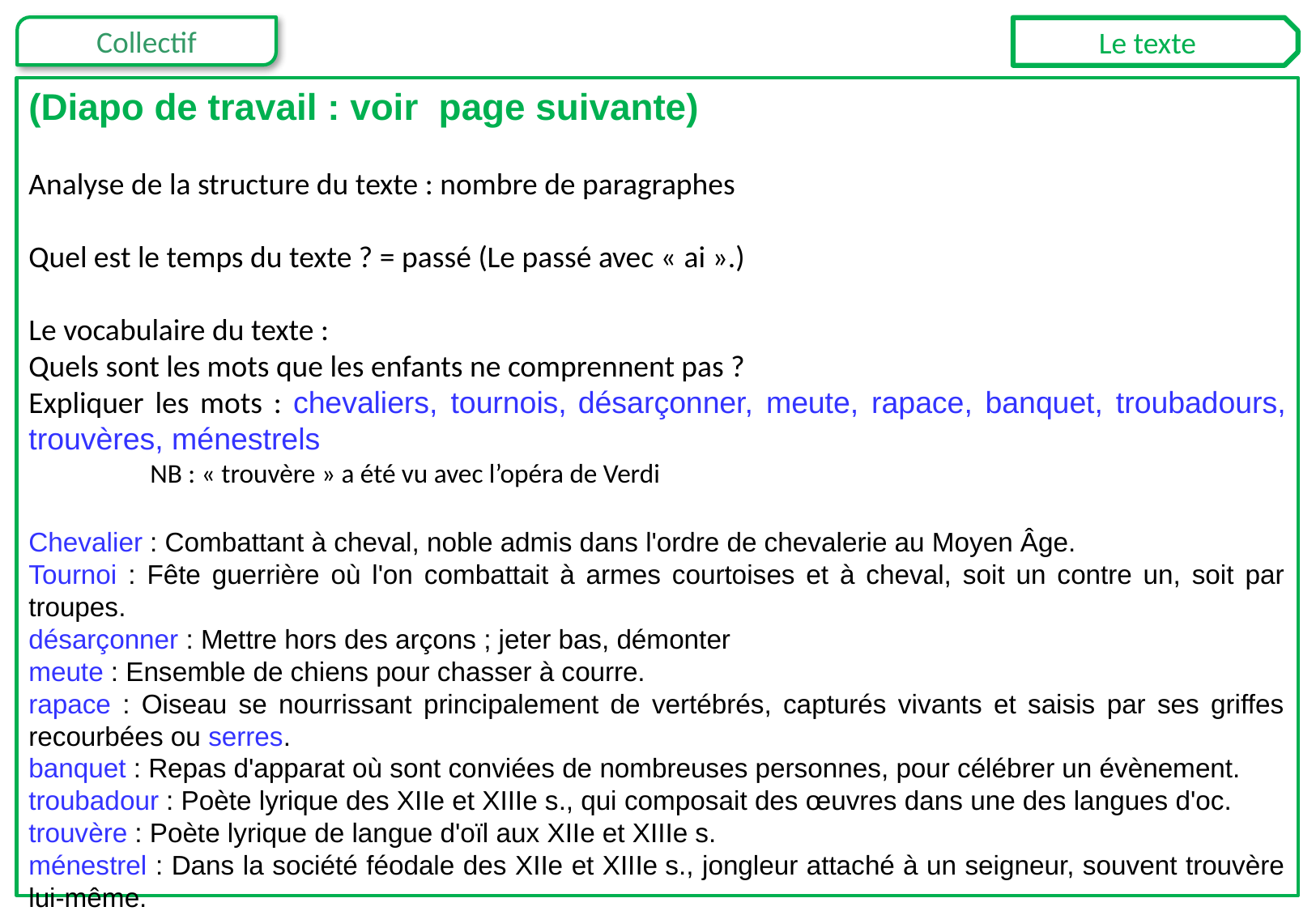

Le texte
(Diapo de travail : voir  page suivante)

Analyse de la structure du texte : nombre de paragraphes

Quel est le temps du texte ? = passé (Le passé avec « ai ».)

Le vocabulaire du texte :
Quels sont les mots que les enfants ne comprennent pas ?
Expliquer les mots : chevaliers, tournois, désarçonner, meute, rapace, banquet, troubadours, trouvères, ménestrels
	NB : « trouvère » a été vu avec l’opéra de Verdi

Chevalier : Combattant à cheval, noble admis dans l'ordre de chevalerie au Moyen Âge.
Tournoi : Fête guerrière où l'on combattait à armes courtoises et à cheval, soit un contre un, soit par troupes.
désarçonner : Mettre hors des arçons ; jeter bas, démonter
meute : Ensemble de chiens pour chasser à courre.
rapace : Oiseau se nourrissant principalement de vertébrés, capturés vivants et saisis par ses griffes recourbées ou serres.
banquet : Repas d'apparat où sont conviées de nombreuses personnes, pour célébrer un évènement.
troubadour : Poète lyrique des XIIe et XIIIe s., qui composait des œuvres dans une des langues d'oc.
trouvère : Poète lyrique de langue d'oïl aux XIIe et XIIIe s.
ménestrel : Dans la société féodale des XIIe et XIIIe s., jongleur attaché à un seigneur, souvent trouvère lui-même.